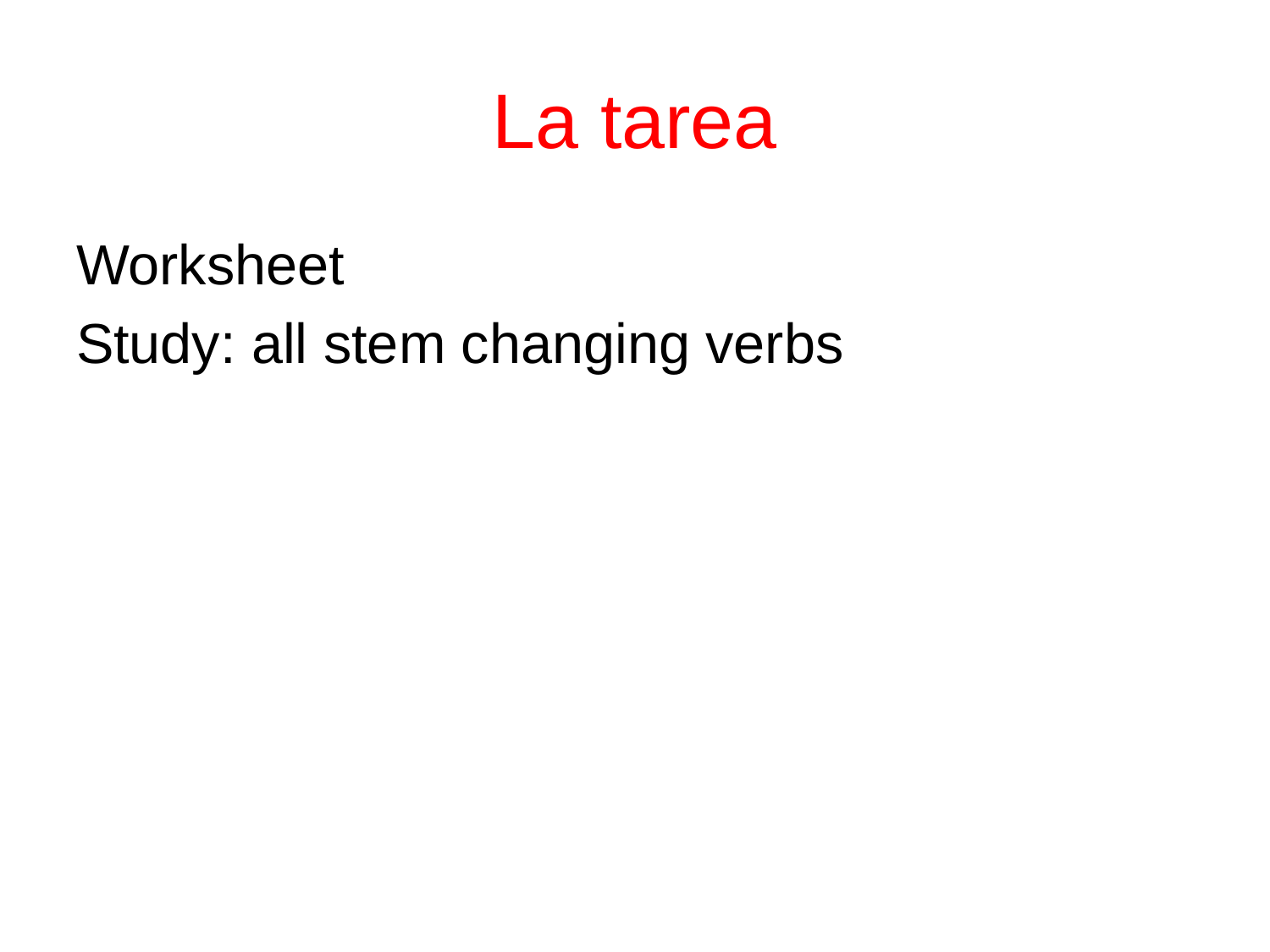

# La tarea
Worksheet
Study: all stem changing verbs